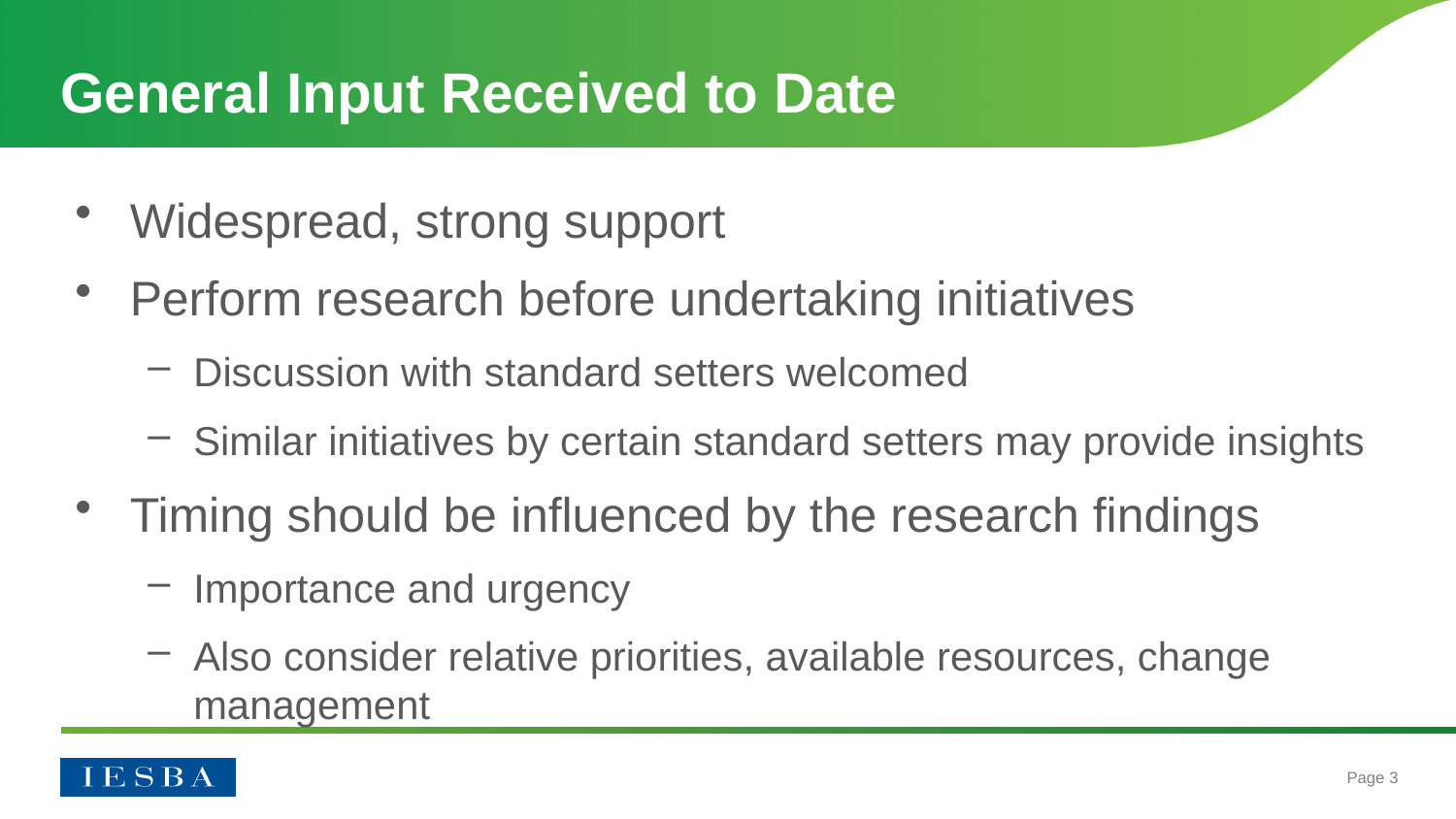

# General Input Received to Date
Widespread, strong support
Perform research before undertaking initiatives
Discussion with standard setters welcomed
Similar initiatives by certain standard setters may provide insights
Timing should be influenced by the research findings
Importance and urgency
Also consider relative priorities, available resources, change management